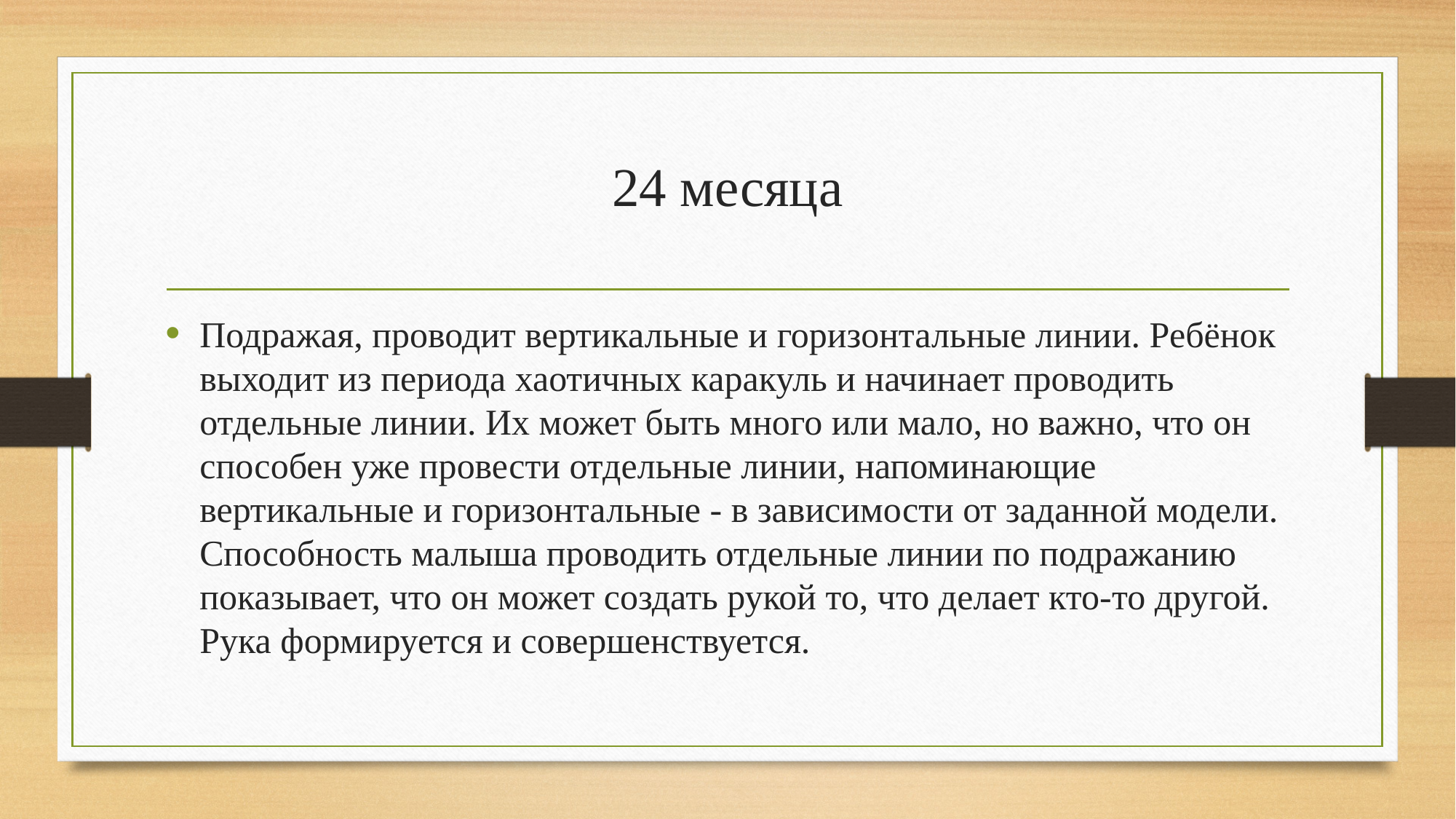

# 24 месяца
Подражая, проводит вертикальные и горизонтальные линии. Ребёнок выходит из периода хаотичных каракуль и начинает проводить отдельные линии. Их может быть много или мало, но важно, что он способен уже провести отдельные линии, напоминающие вертикальные и горизонтальные - в зависимости от заданной модели. Способность малыша проводить отдельные линии по подражанию показывает, что он может создать рукой то, что делает кто-то другой. Рука формируется и совершенствуется.